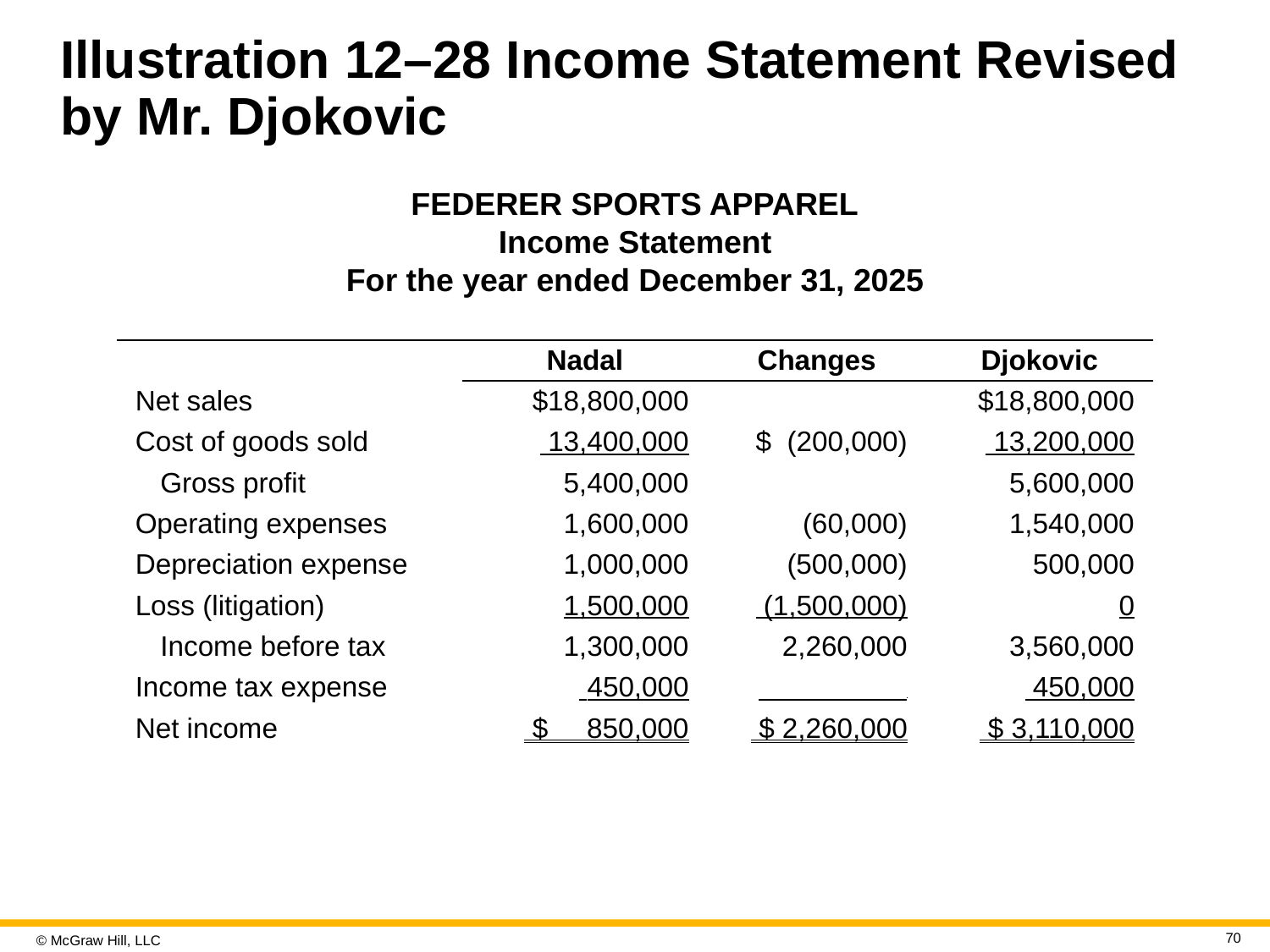

# Illustration 12–28 Income Statement Revised by Mr. Djokovic
FEDERER SPORTS APPAREL
Income Statement
For the year ended December 31, 2025
|  | Nadal | Changes | Djokovic |
| --- | --- | --- | --- |
| Net sales | $18,800,000 |  | $18,800,000 |
| Cost of goods sold | 13,400,000 | $ (200,000) | 13,200,000 |
| Gross profit | 5,400,000 |  | 5,600,000 |
| Operating expenses | 1,600,000 | (60,000) | 1,540,000 |
| Depreciation expense | 1,000,000 | (500,000) | 500,000 |
| Loss (litigation) | 1,500,000 | (1,500,000) | 0 |
| Income before tax | 1,300,000 | 2,260,000 | 3,560,000 |
| Income tax expense | 450,000 | . | 450,000 |
| Net income | $ 850,000 | $ 2,260,000 | $ 3,110,000 |
70